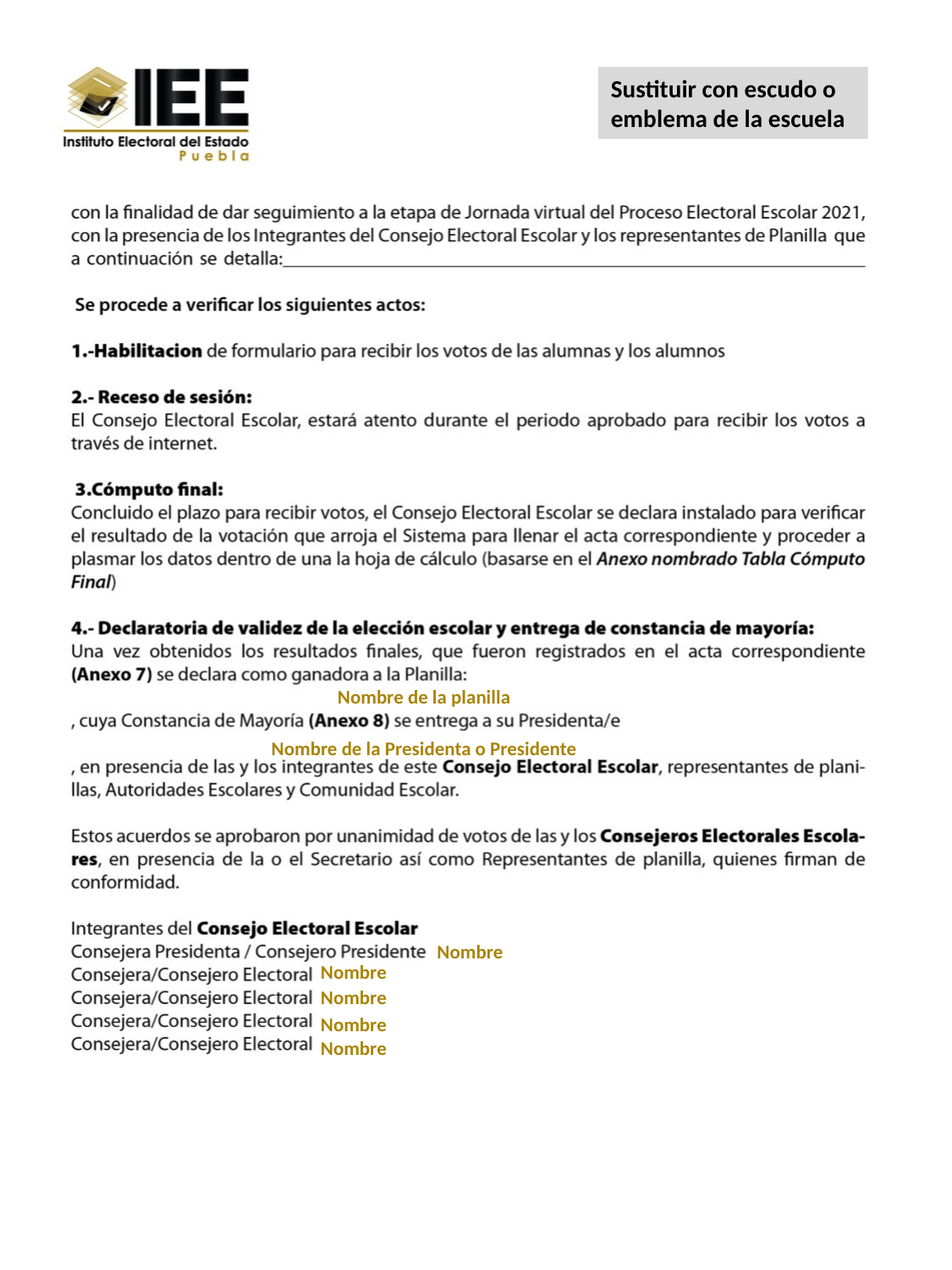

Sustituir con escudo o emblema de la escuela
Nombre de la planilla
Nombre de la Presidenta o Presidente
Nombre
Nombre
Nombre
Nombre
Nombre